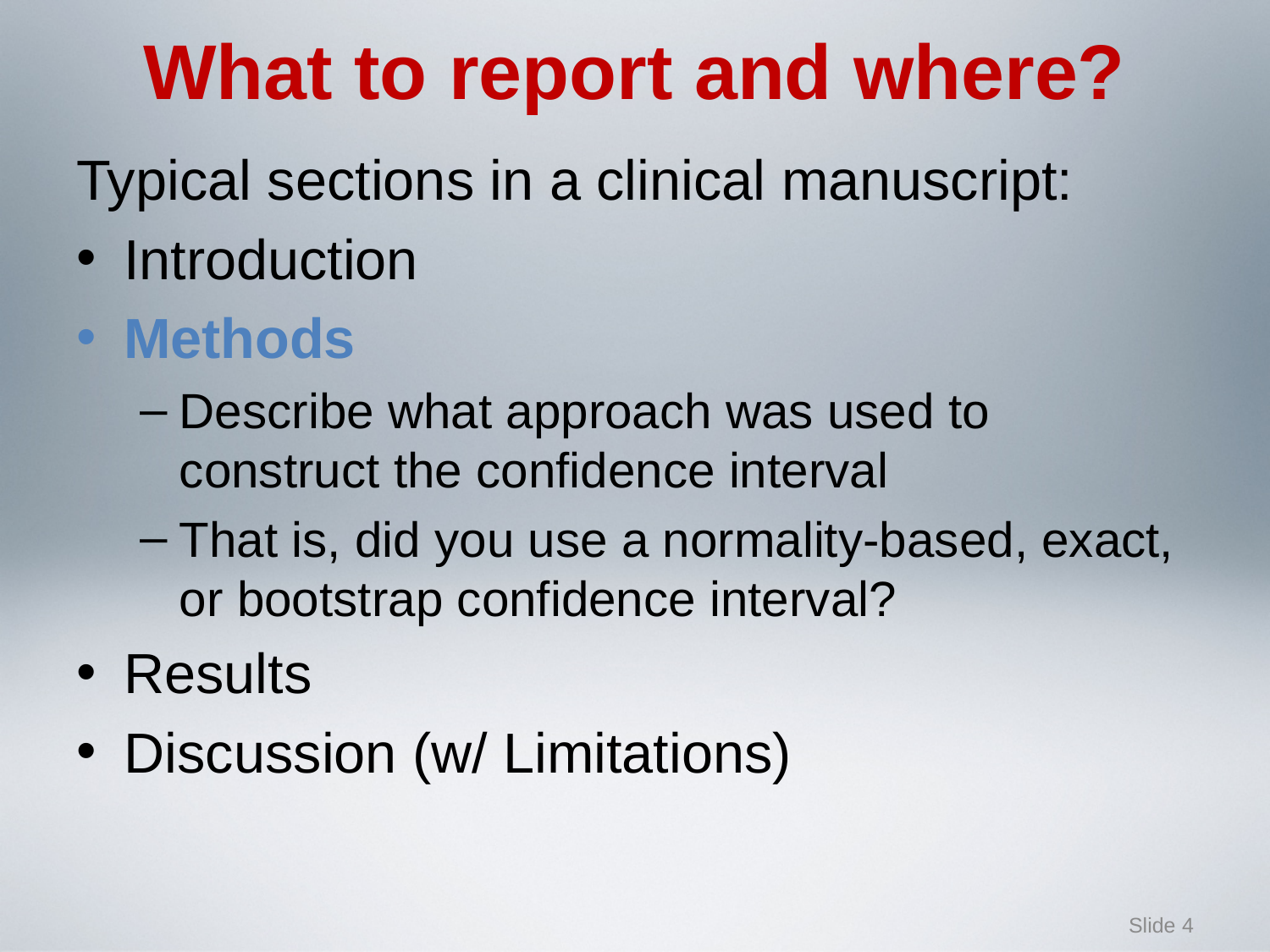

# What to report and where?
Typical sections in a clinical manuscript:
Introduction
Methods
Describe what approach was used to construct the confidence interval
That is, did you use a normality-based, exact, or bootstrap confidence interval?
Results
Discussion (w/ Limitations)
Slide 4